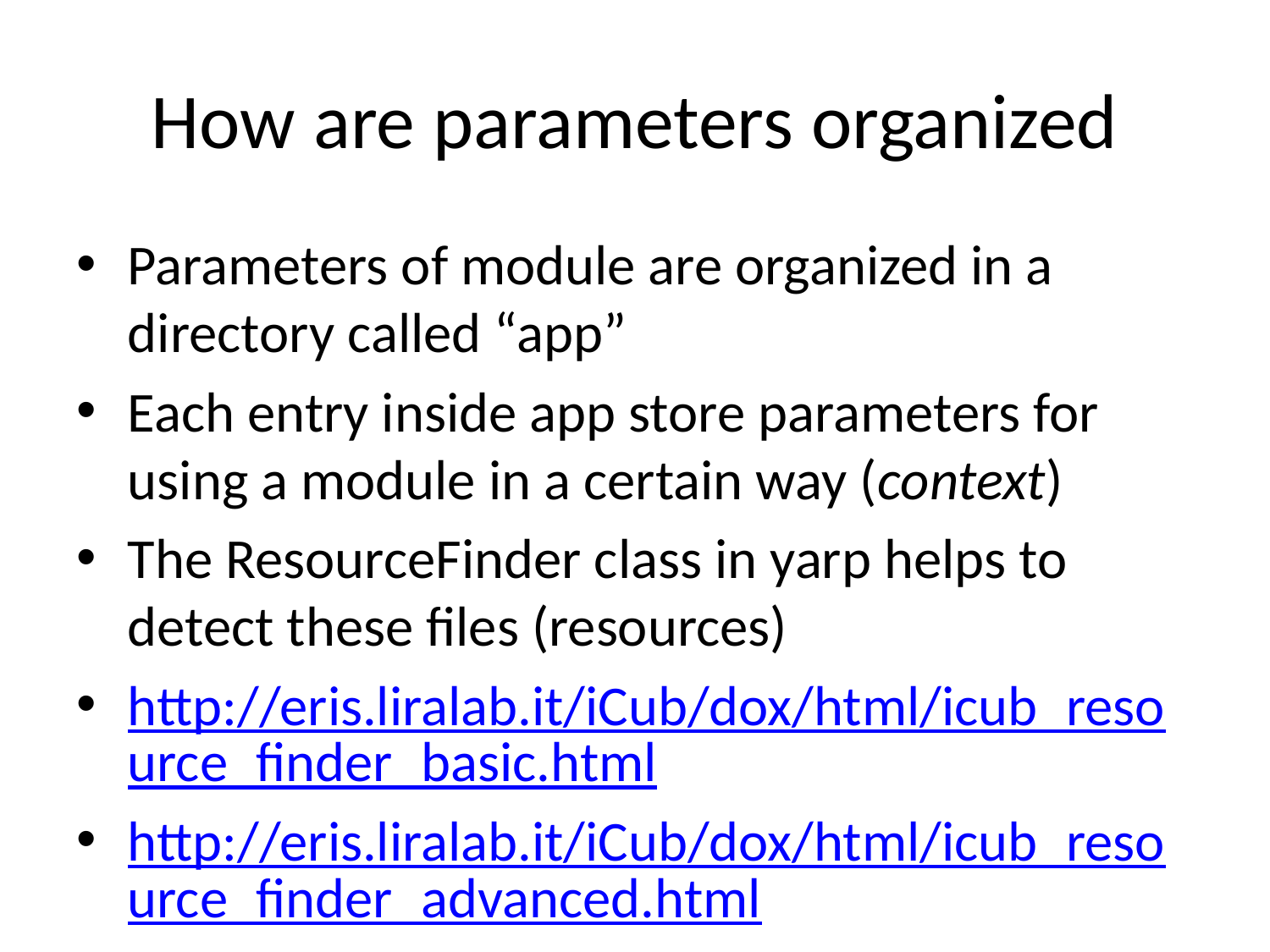

# How are parameters organized
Parameters of module are organized in a directory called “app”
Each entry inside app store parameters for using a module in a certain way (context)
The ResourceFinder class in yarp helps to detect these files (resources)
http://eris.liralab.it/iCub/dox/html/icub_resource_finder_basic.html
http://eris.liralab.it/iCub/dox/html/icub_resource_finder_advanced.html